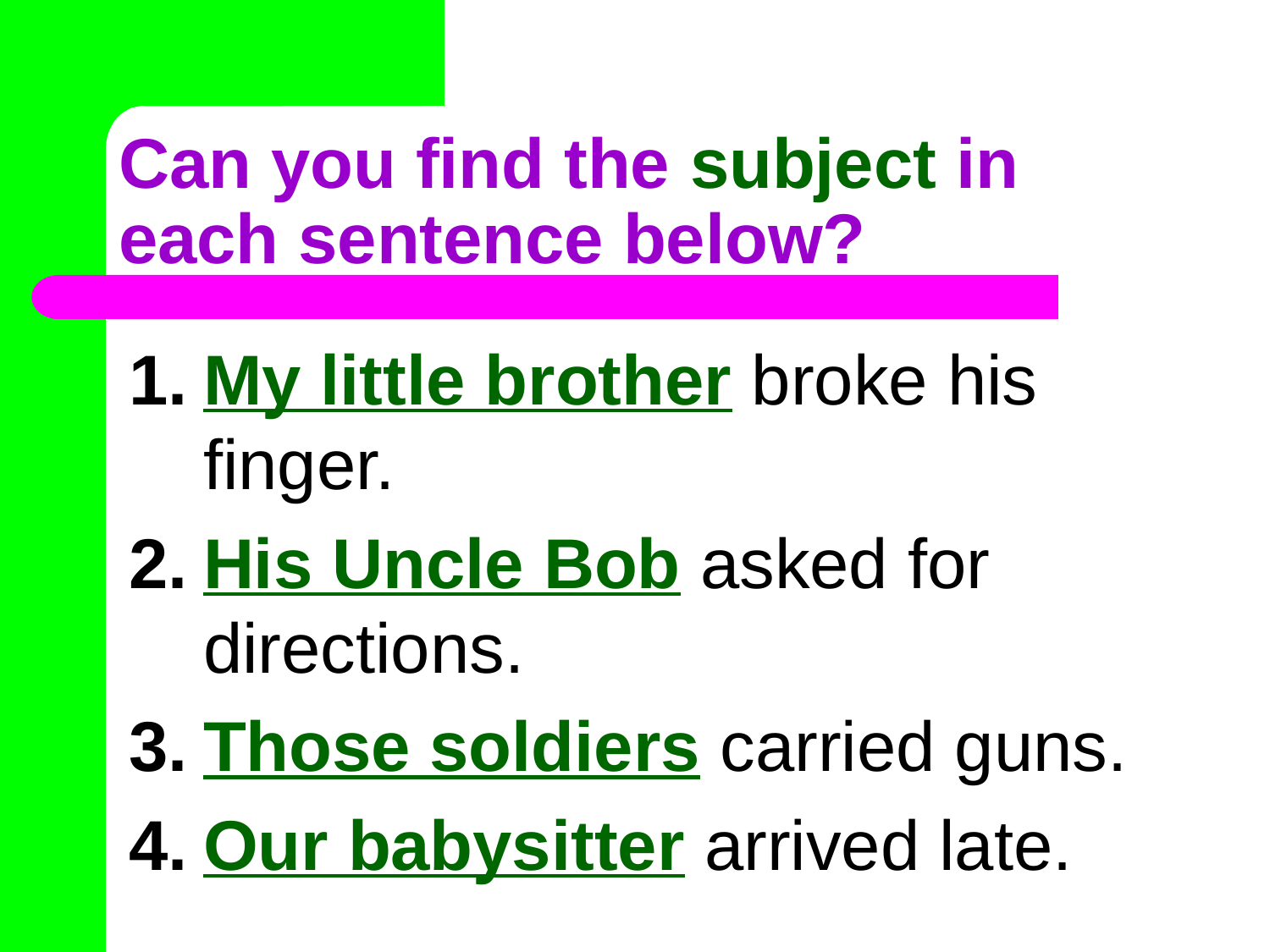

# Can you find the subject in each sentence below?
My little brother broke his finger.
His Uncle Bob asked for directions.
Those soldiers carried guns.
Our babysitter arrived late.